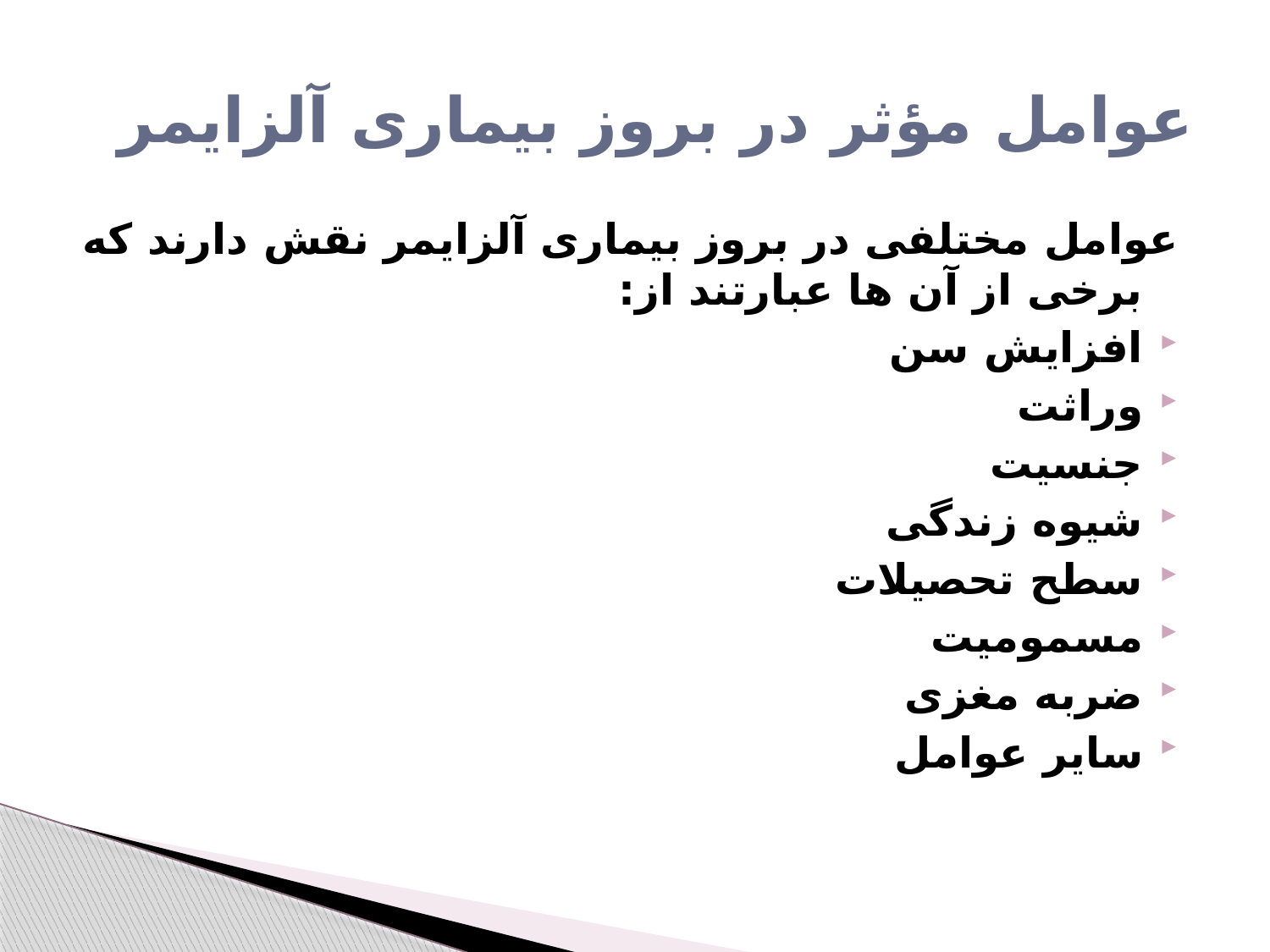

# عوامل مؤثر در بروز بیماری آلزایمر
عوامل مختلفی در بروز بیماری آلزایمر نقش دارند که برخی از آن ها عبارتند از:
افزایش سن
وراثت
جنسیت
شیوه زندگی
سطح تحصیلات
مسمومیت
ضربه مغزی
سایر عوامل